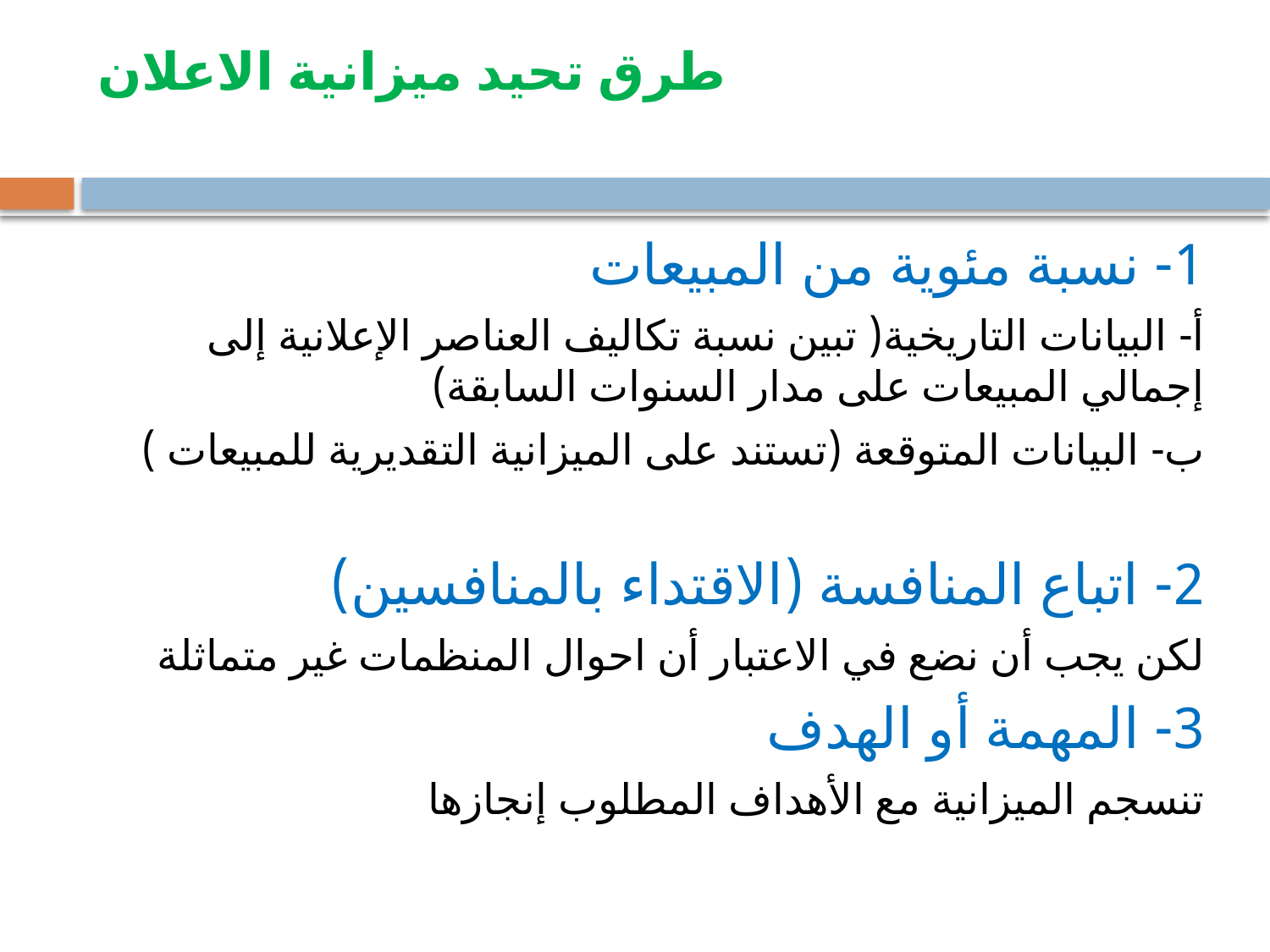

# طرق تحيد ميزانية الاعلان
1- نسبة مئوية من المبيعات
أ- البيانات التاريخية( تبين نسبة تكاليف العناصر الإعلانية إلى  إجمالي المبيعات على مدار السنوات السابقة)
ب- البيانات المتوقعة (تستند على الميزانية التقديرية للمبيعات )

2- اتباع المنافسة (الاقتداء بالمنافسين)
لكن يجب أن نضع في الاعتبار أن احوال المنظمات غير متماثلة
3- المهمة أو الهدف
تنسجم الميزانية مع الأهداف المطلوب إنجازها